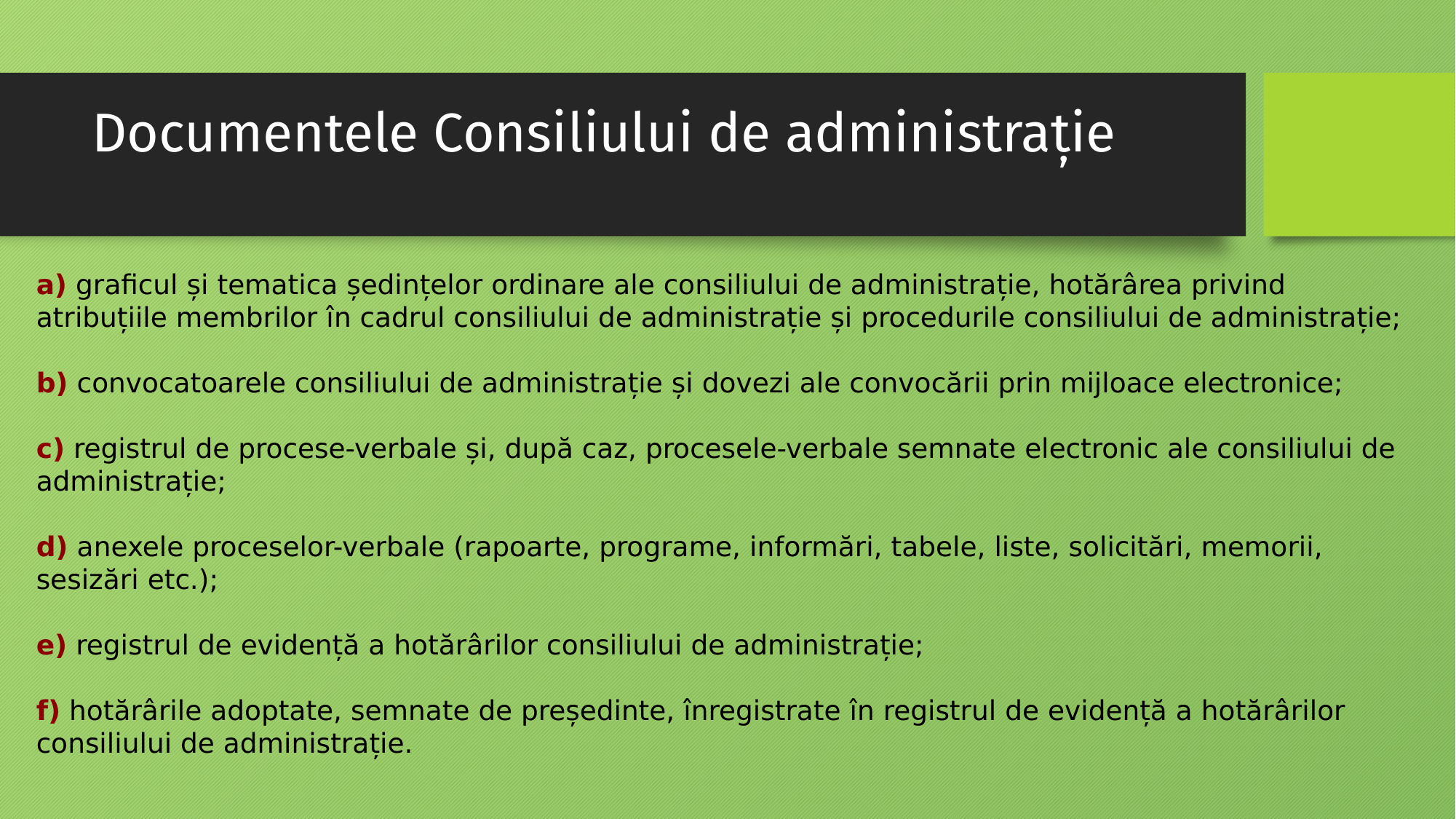

# Documentele Consiliului de administrație
a) graficul și tematica ședințelor ordinare ale consiliului de administrație, hotărârea privind atribuțiile membrilor în cadrul consiliului de administrație și procedurile consiliului de administrație;

b) convocatoarele consiliului de administrație și dovezi ale convocării prin mijloace electronice;

c) registrul de procese-verbale și, după caz, procesele-verbale semnate electronic ale consiliului de administrație;

d) anexele proceselor-verbale (rapoarte, programe, informări, tabele, liste, solicitări, memorii, sesizări etc.);

e) registrul de evidență a hotărârilor consiliului de administrație;

f) hotărârile adoptate, semnate de președinte, înregistrate în registrul de evidență a hotărârilor consiliului de administrație.